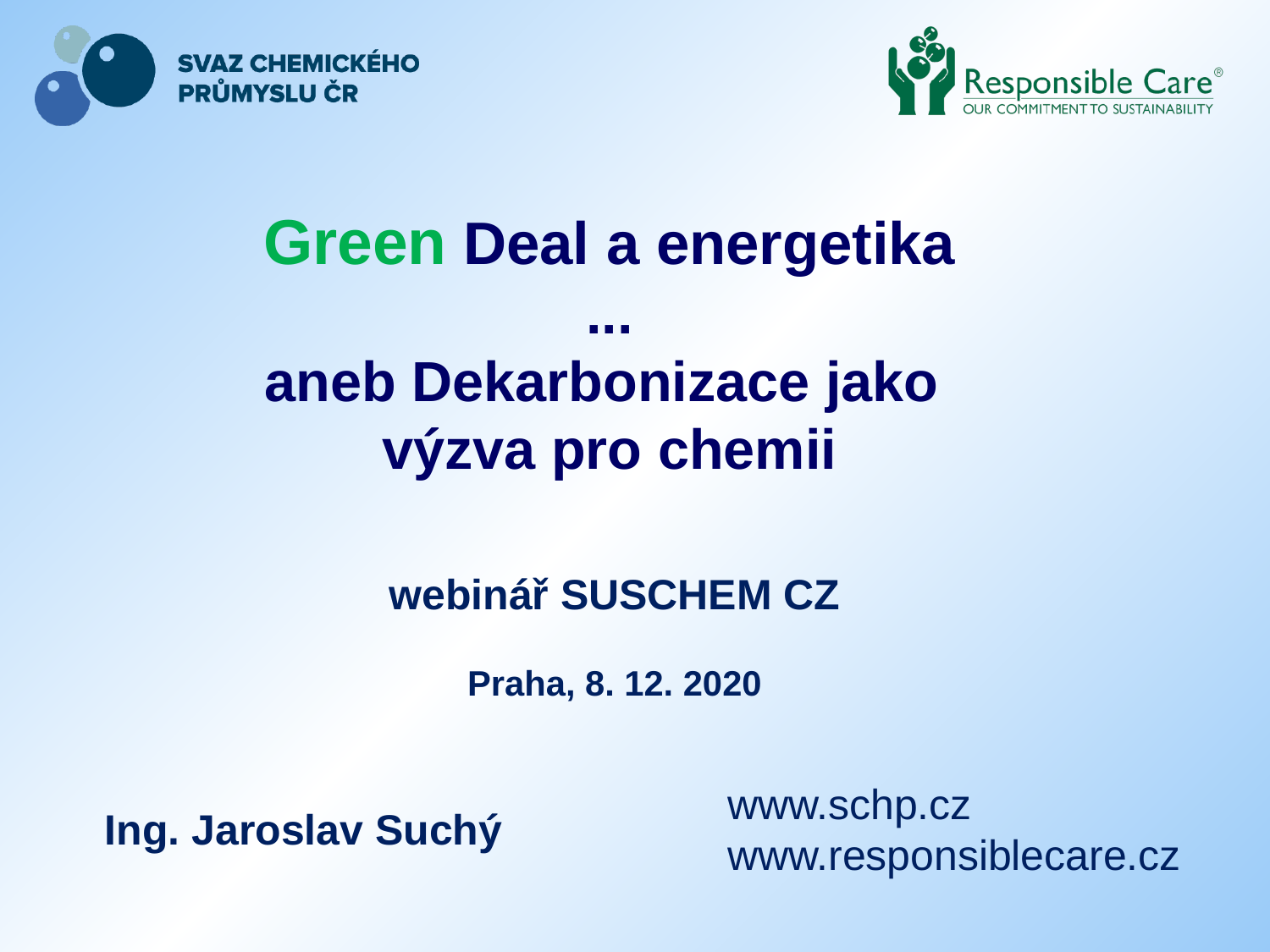

# Green Deal a energetika ... aneb Dekarbonizace jako výzva pro chemii
webinář SUSCHEM CZ
Praha, 8. 12. 2020

Ing. Jaroslav Suchý
www.schp.cz
www.responsiblecare.cz